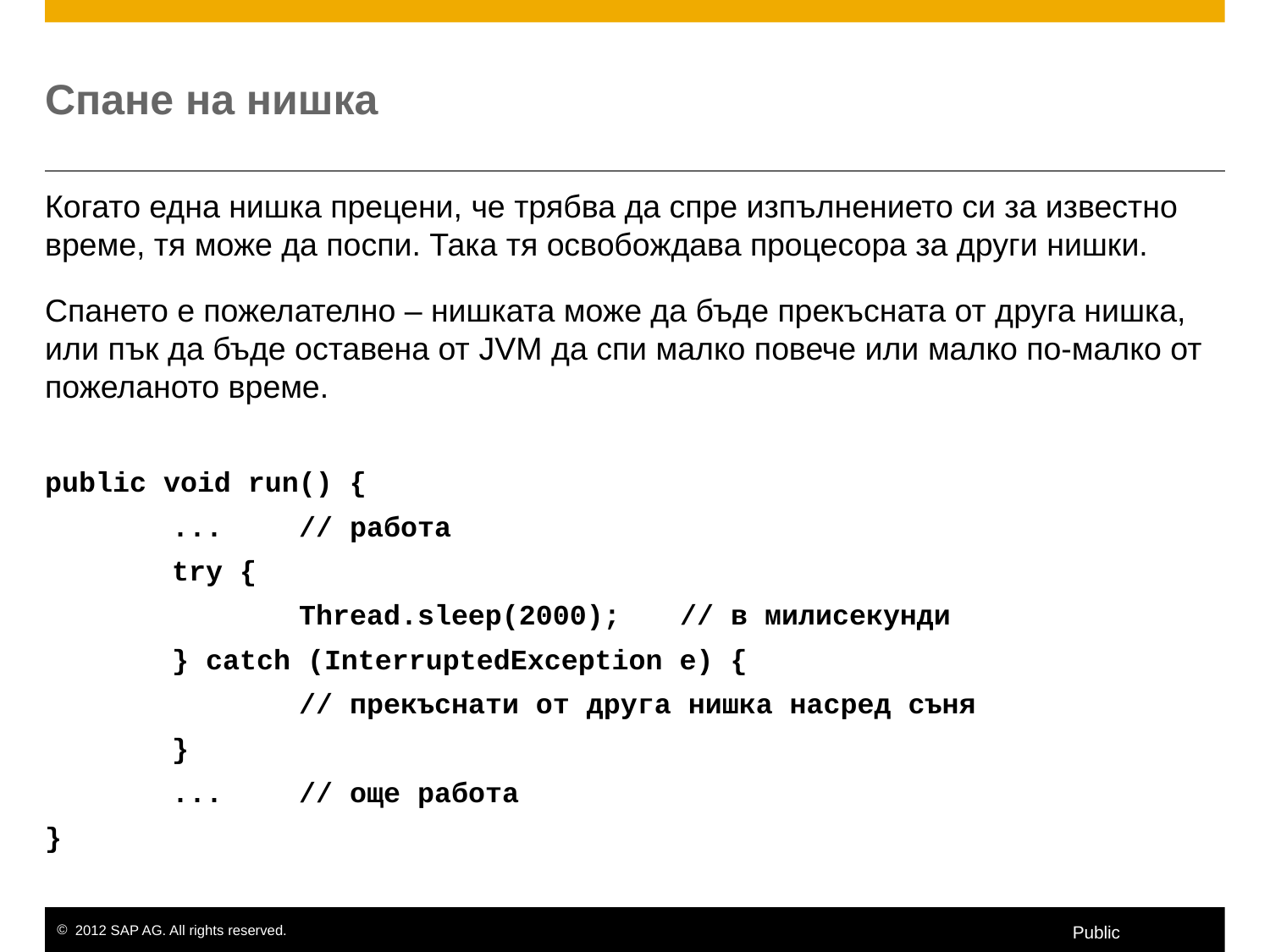

# Спане на нишка
Когато една нишка прецени, че трябва да спре изпълнението си за известно време, тя може да поспи. Така тя освобождава процесора за други нишки.
Спането е пожелателно – нишката може да бъде прекъсната от друга нишка, или пък да бъде оставена от JVM да спи малко повече или малко по-малко от пожеланото време.

public void run() {
	...	// работа
	try {
		Thread.sleep(2000);	// в милисекунди
	} catch (InterruptedException e) {
		// прекъснати от друга нишка насред съня
	}
	...	// още работа
}